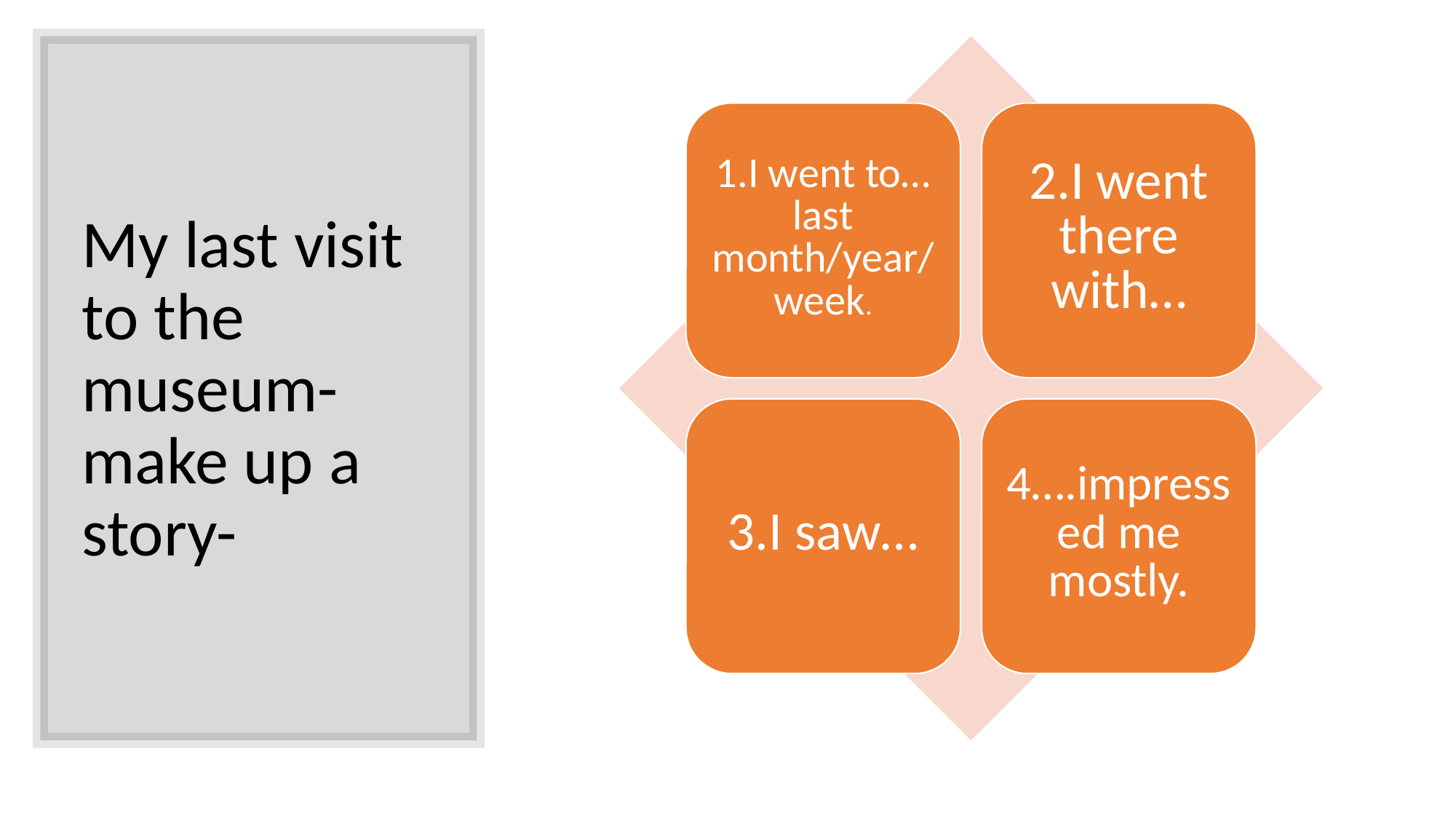

1.I went to…last month/year/week.
2.I went there with…
3.I saw…
4….impressed me mostly.
# My last visit to the museum-make up a story-